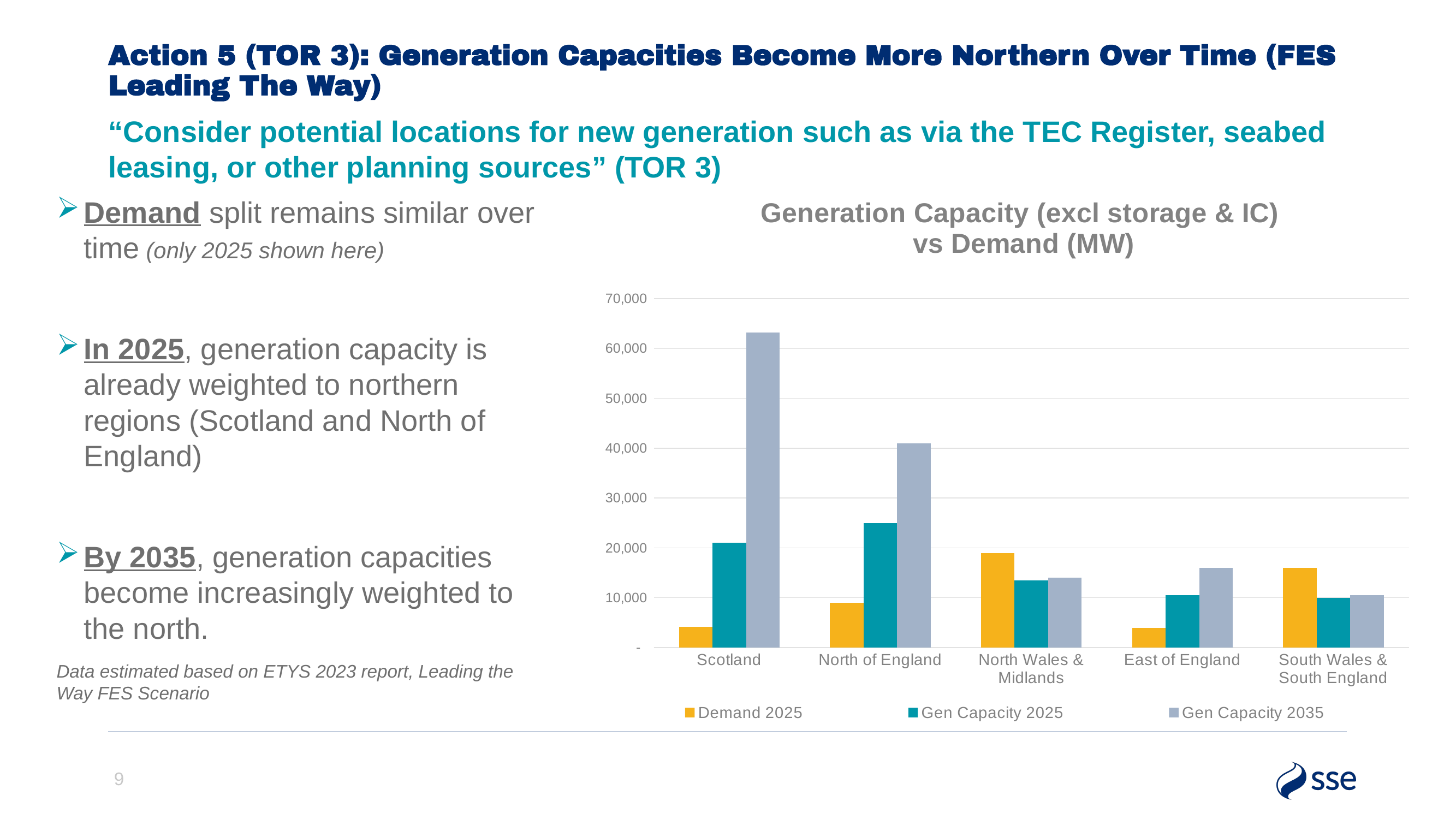

# Action 5 (TOR 3): Generation Capacities Become More Northern Over Time (FES Leading The Way)
“Consider potential locations for new generation such as via the TEC Register, seabed leasing, or other planning sources” (TOR 3)

### Chart: Generation Capacity (excl storage & IC)
vs Demand (MW)

| Category | Demand 2025 | Gen Capacity 2025 | Gen Capacity 2035 |
|---|---|---|---|
| Scotland | 4200.0 | 21000.0 | 63200.0 |
| North of England | 9000.0 | 25000.0 | 41000.0 |
| North Wales & Midlands | 19000.0 | 13500.0 | 14000.0 |
| East of England | 3900.0 | 10500.0 | 16000.0 |
| South Wales & South England | 16000.0 | 10000.0 | 10500.0 |
Demand split remains similar over time (only 2025 shown here)

In 2025, generation capacity is already weighted to northern regions (Scotland and North of England)

By 2035, generation capacities become increasingly weighted to the north.
Data estimated based on ETYS 2023 report, Leading the Way FES Scenario
9